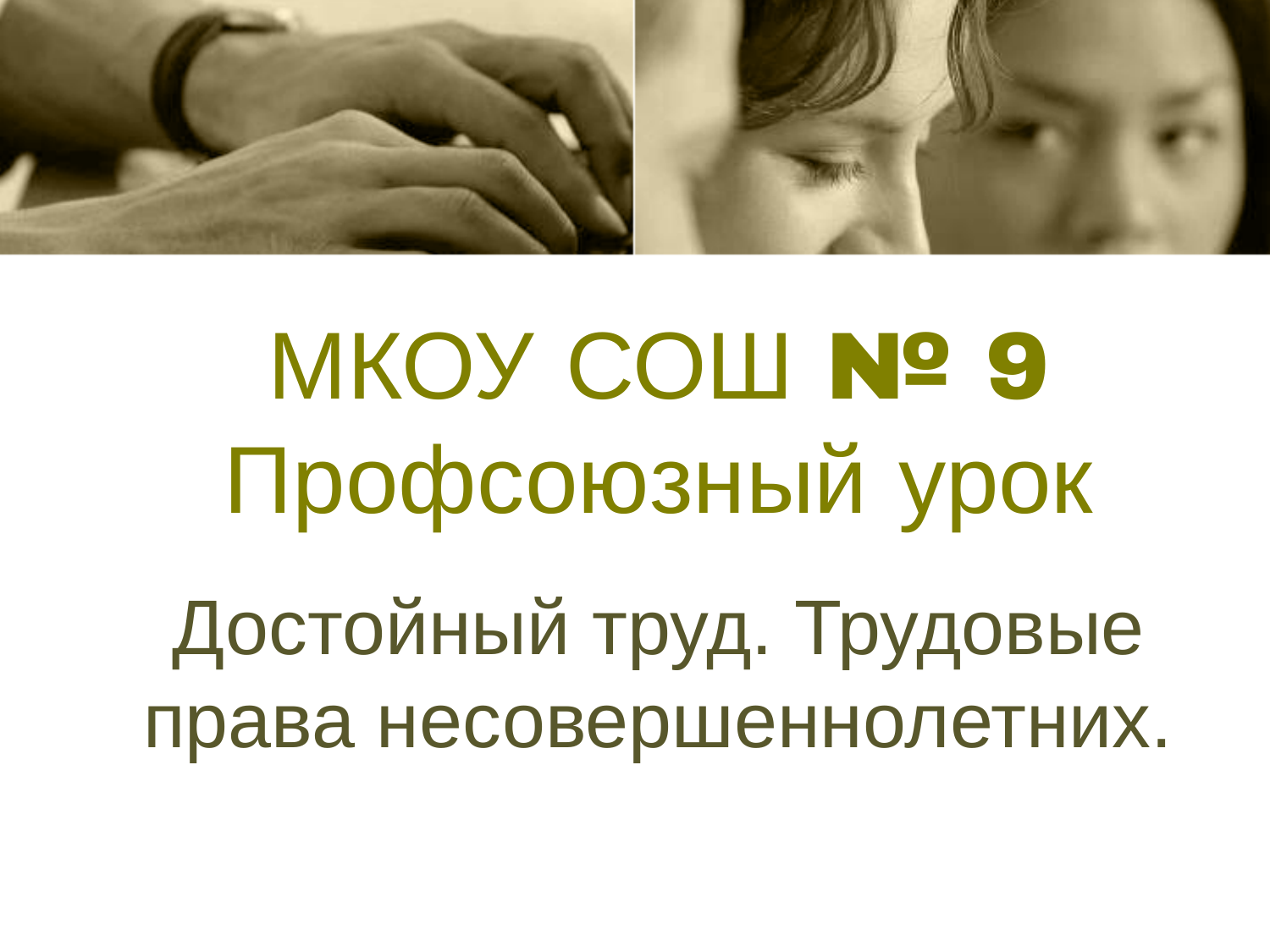

# МКОУ СОШ № 9 Профсоюзный урок
Достойный труд. Трудовые права несовершеннолетних.